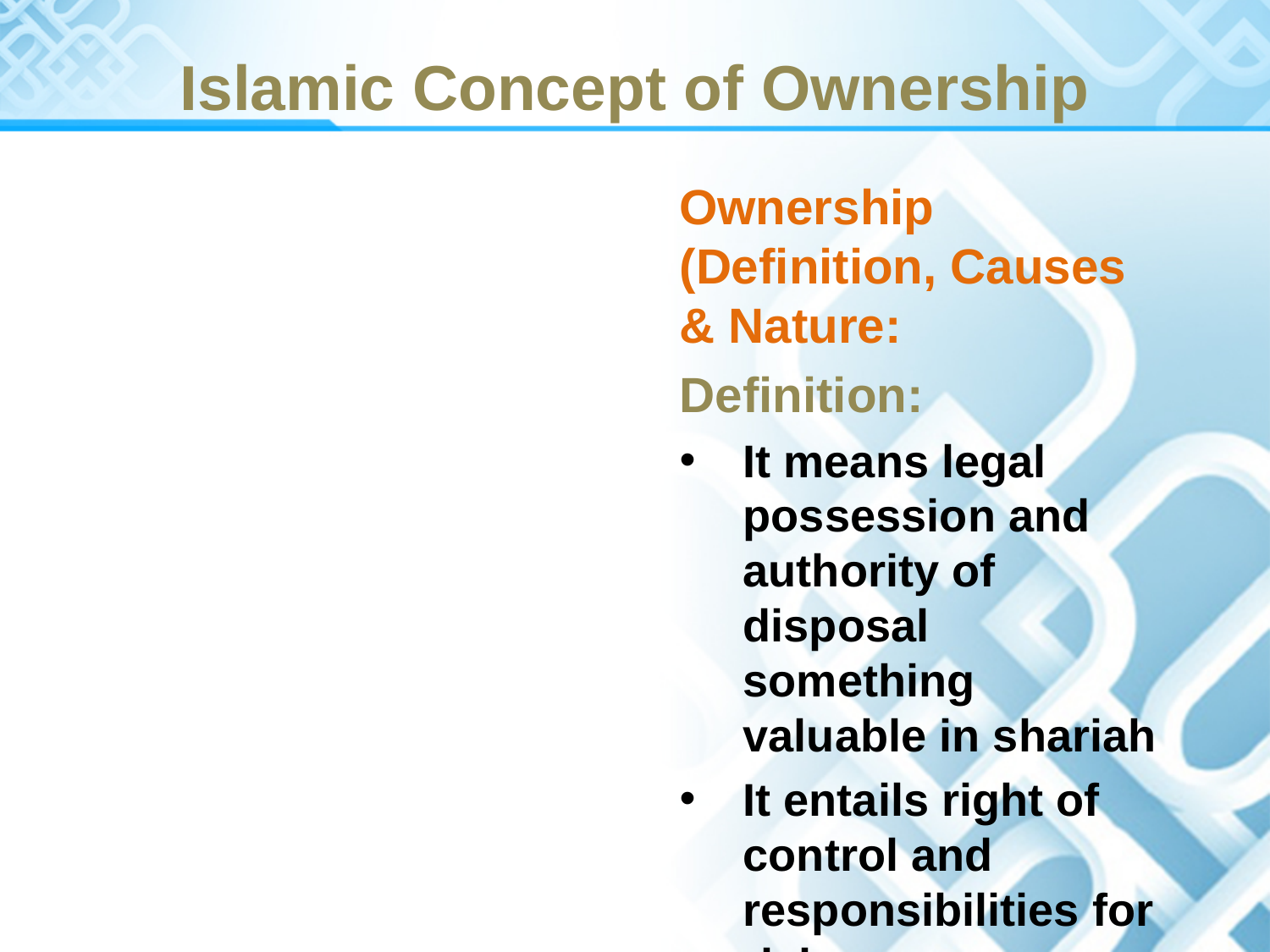

# Islamic Concept of Ownership
Ownership (Definition, Causes & Nature:
Definition:
It means legal possession and authority of disposal something valuable in shariah
It entails right of control and responsibilities for risk